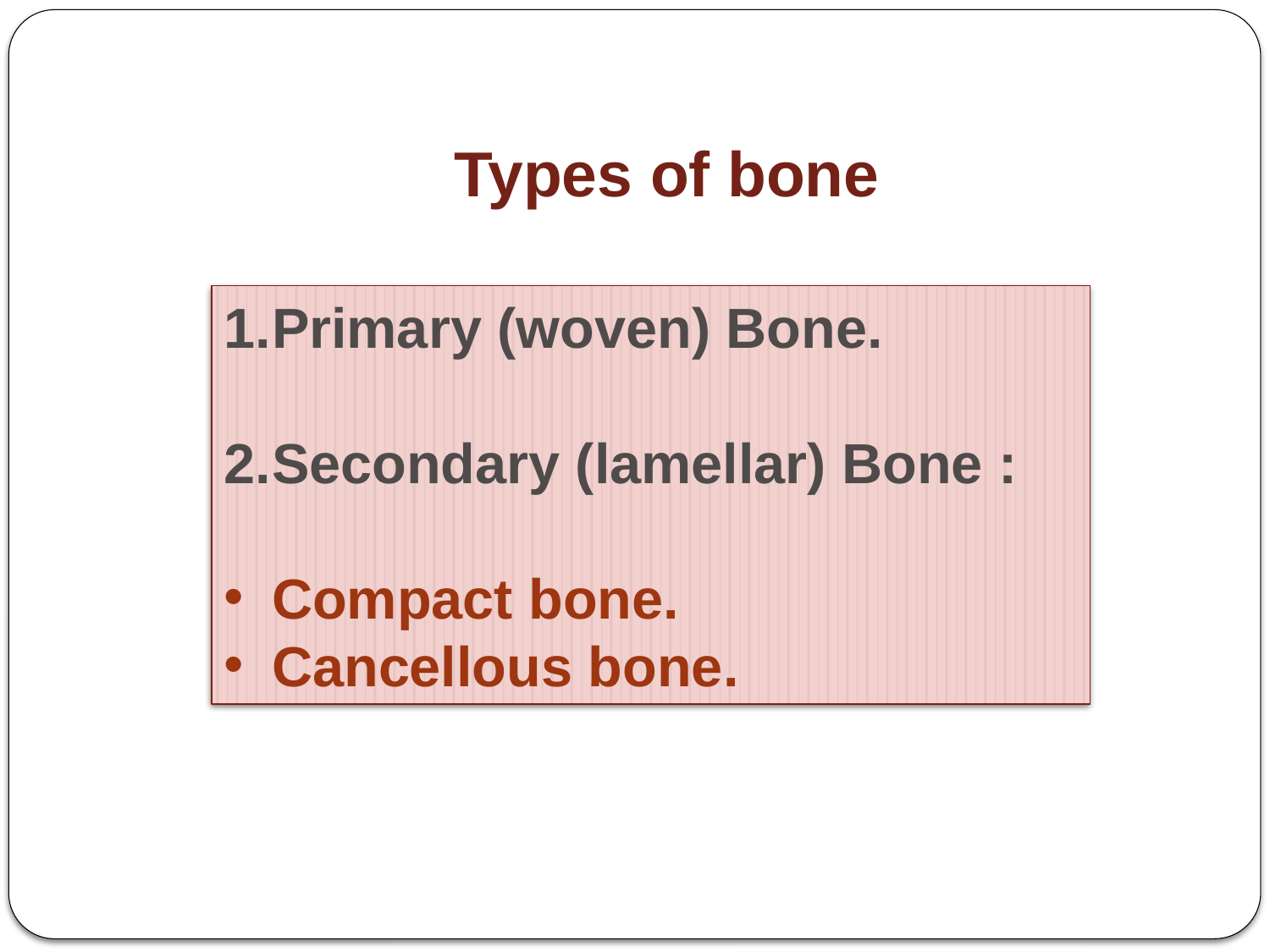

Types of bone
Primary (woven) Bone.

Secondary (lamellar) Bone :

Compact bone.
Cancellous bone.